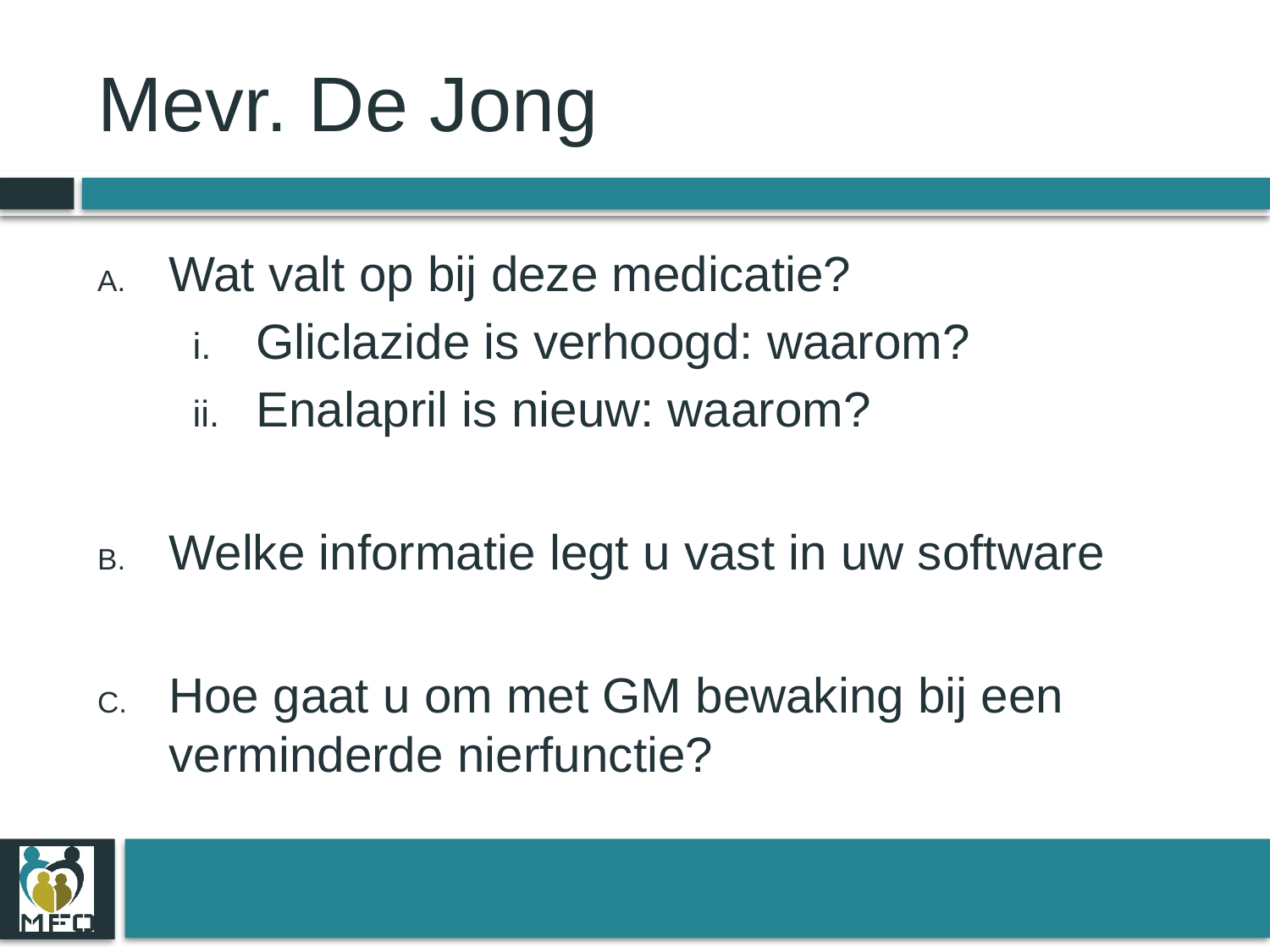

# Mevr. De Jong
Wat valt op bij deze medicatie?
Gliclazide is verhoogd: waarom?
Enalapril is nieuw: waarom?

Welke informatie legt u vast in uw software

Hoe gaat u om met GM bewaking bij een verminderde nierfunctie?